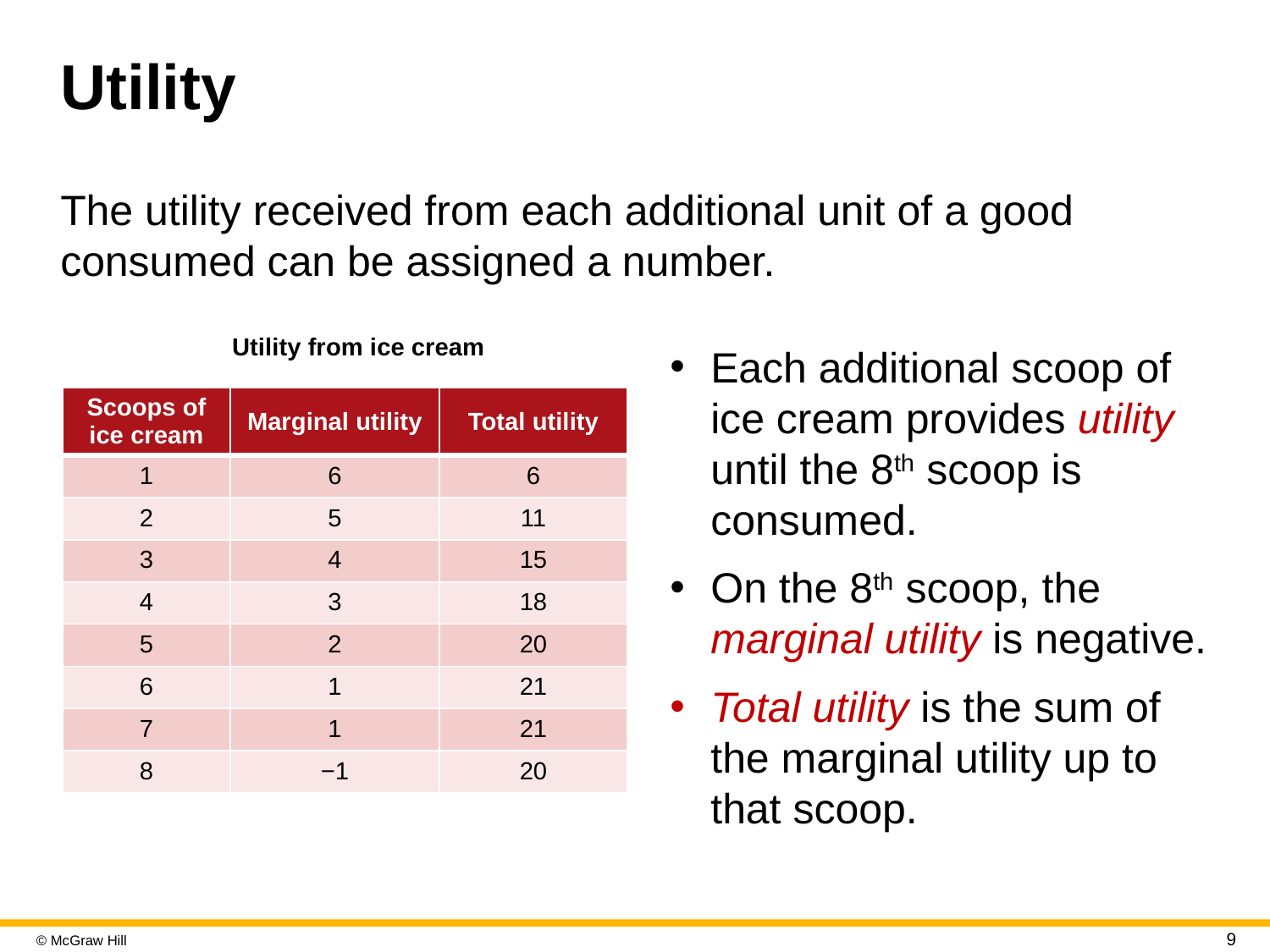

# Utility
The utility received from each additional unit of a good consumed can be assigned a number.
Utility from ice cream
Each additional scoop of ice cream provides utility until the 8th scoop is consumed.
On the 8th scoop, the marginal utility is negative.
Total utility is the sum of the marginal utility up to that scoop.
| Scoops of ice cream | Marginal utility | Total utility |
| --- | --- | --- |
| 1 | 6 | 6 |
| 2 | 5 | 11 |
| 3 | 4 | 15 |
| 4 | 3 | 18 |
| 5 | 2 | 20 |
| 6 | 1 | 21 |
| 7 | 1 | 21 |
| 8 | −1 | 20 |